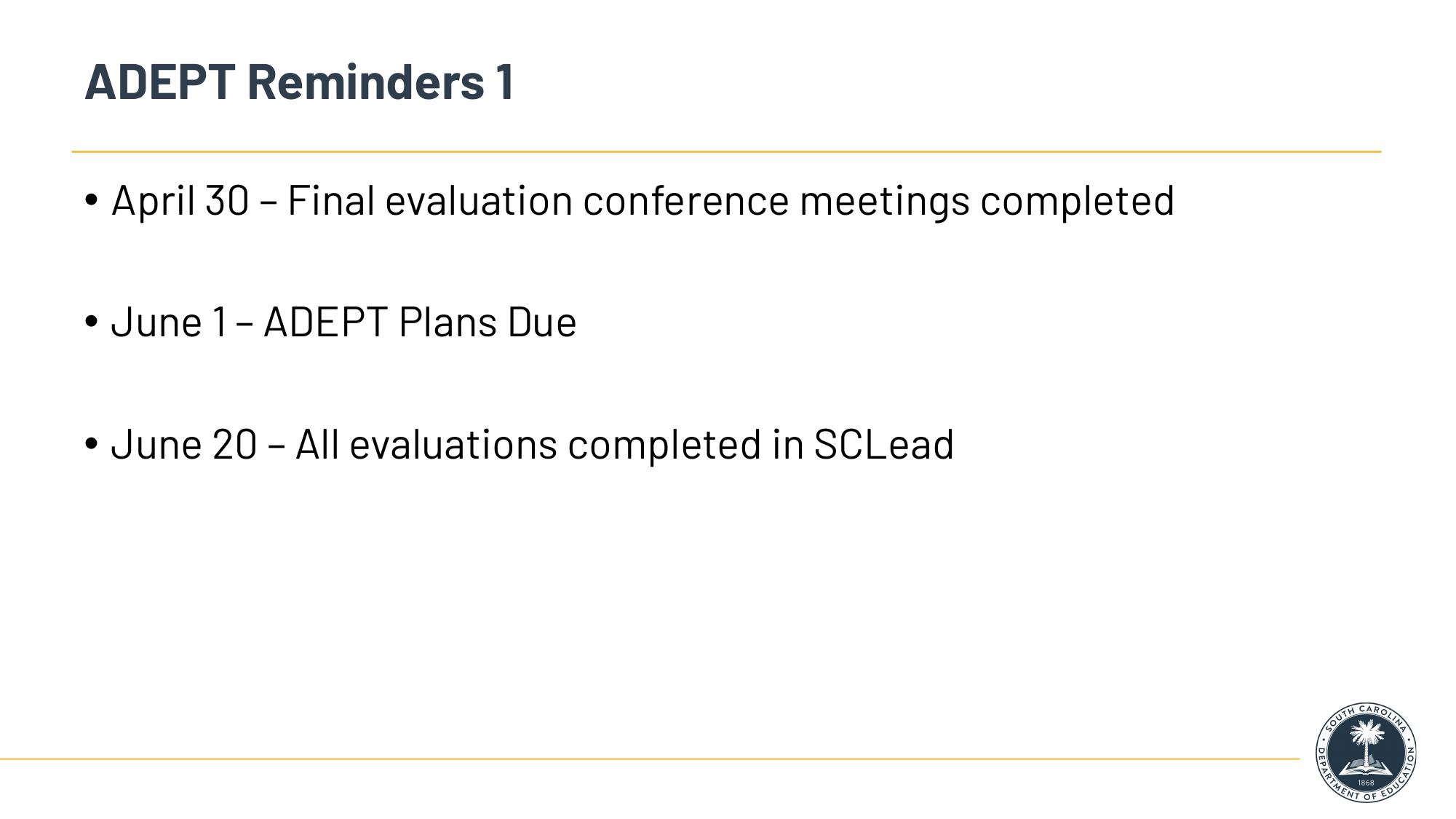

# ADEPT Reminders 1
April 30 – Final evaluation conference meetings completed

June 1 – ADEPT Plans Due

June 20 – All evaluations completed in SCLead